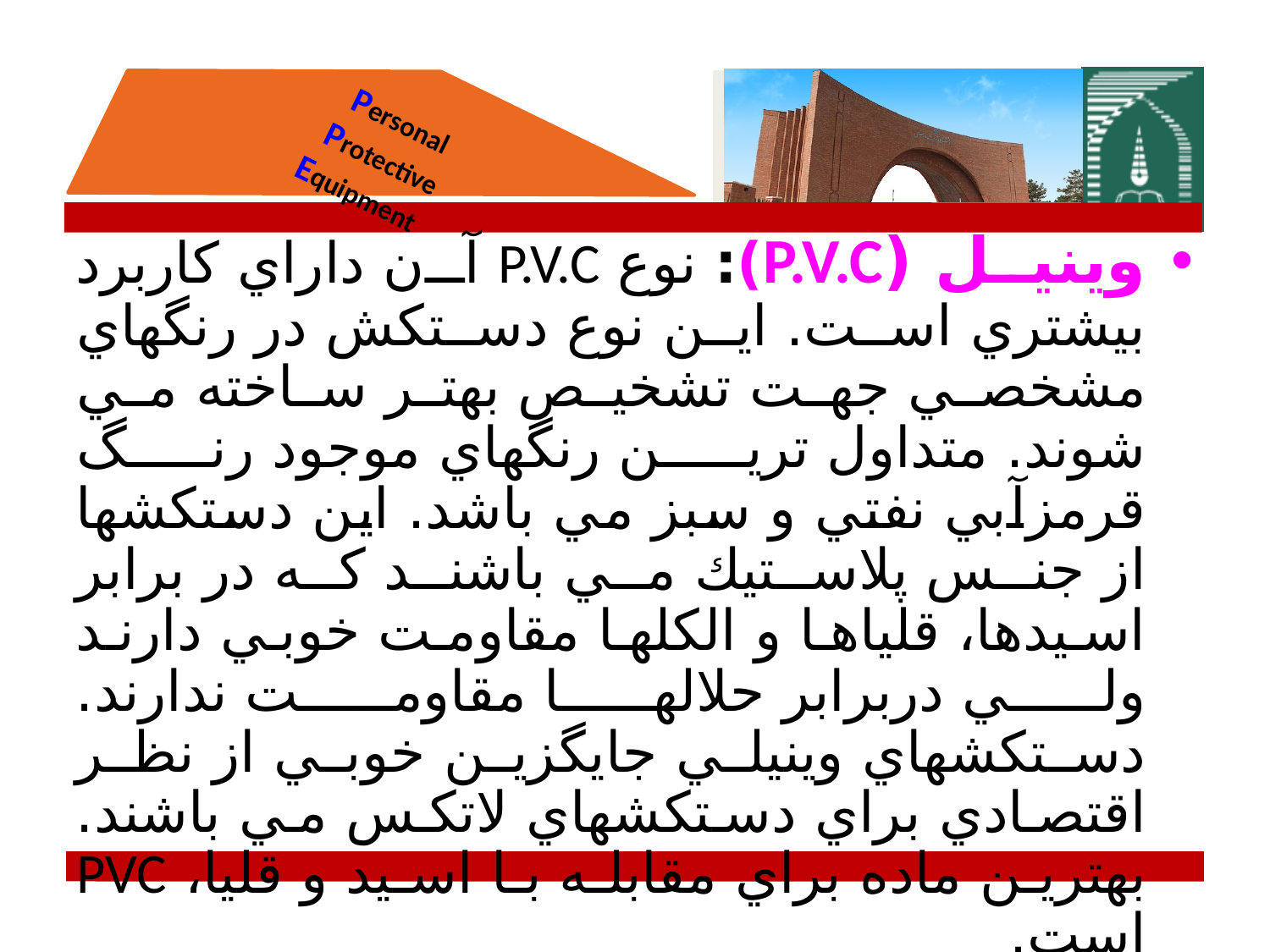

وينيل (P.V.C): نوع P.V.C آن داراي كاربرد بيشتري است. اين نوع دستكش در رنگهاي مشخصي جهت تشخيص بهتر ساخته مي شوند. متداول ترين رنگهاي موجود رنگ قرمز‌آبي نفتي و سبز مي باشد. اين دستكشها از جنس پلاستيك مي باشند كه در برابر اسيدها، قلياها و الكلها مقاومت خوبي دارند ولي دربرابر حلالها مقاومت ندارند. دستكشهاي وينيلي جايگزين خوبي از نظر اقتصادي براي دستكشهاي لاتكس مي باشند. بهترين ماده براي مقابله با اسيد و قليا،‌ PVC است.